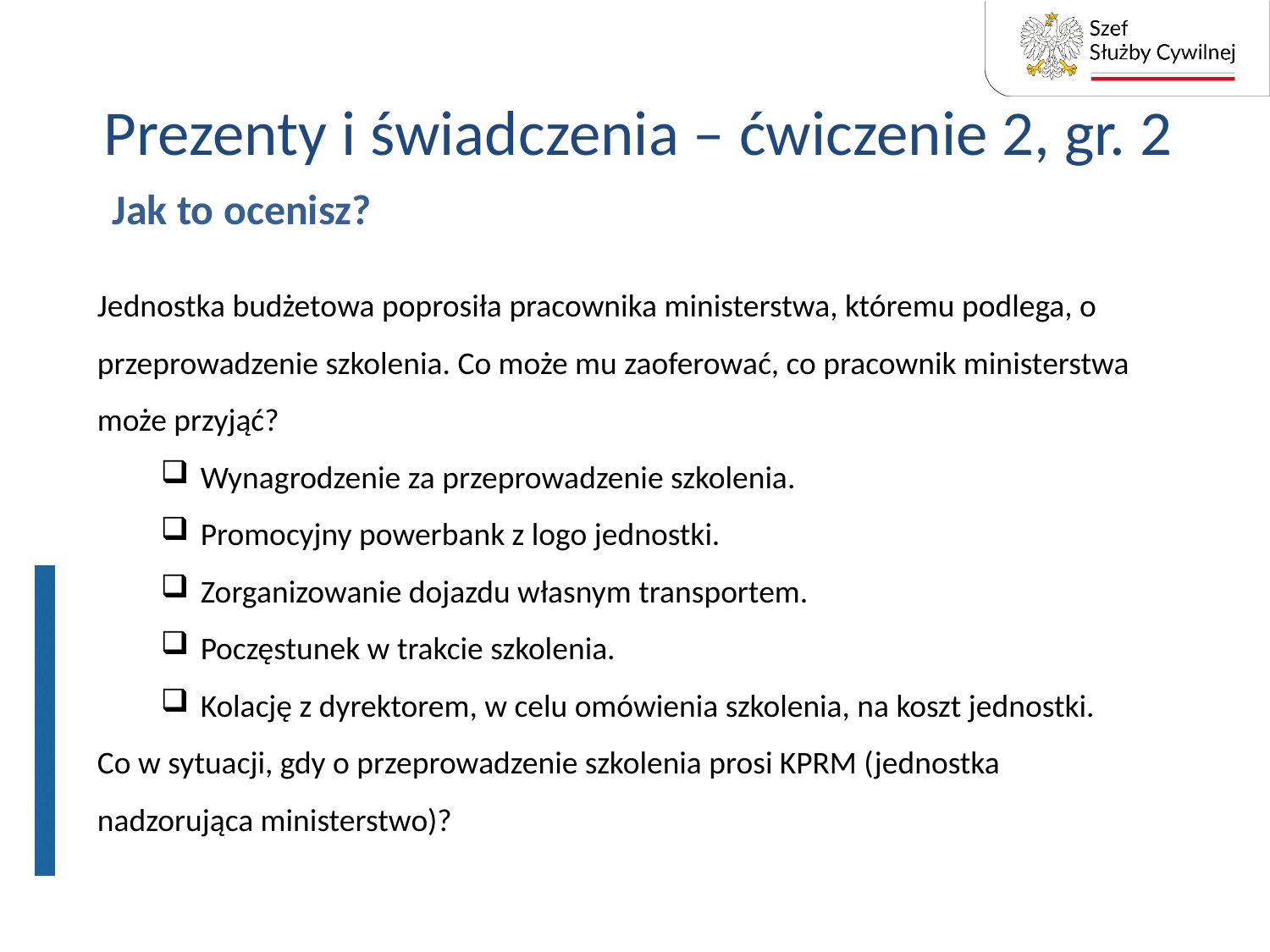

# Prezenty i świadczenia – ćwiczenie 2, gr. 2
Jak to ocenisz?
Jednostka budżetowa poprosiła pracownika ministerstwa, któremu podlega, o przeprowadzenie szkolenia. Co może mu zaoferować, co pracownik ministerstwa może przyjąć?
Wynagrodzenie za przeprowadzenie szkolenia.
Promocyjny powerbank z logo jednostki.
Zorganizowanie dojazdu własnym transportem.
Poczęstunek w trakcie szkolenia.
Kolację z dyrektorem, w celu omówienia szkolenia, na koszt jednostki.
Co w sytuacji, gdy o przeprowadzenie szkolenia prosi KPRM (jednostka nadzorująca ministerstwo)?